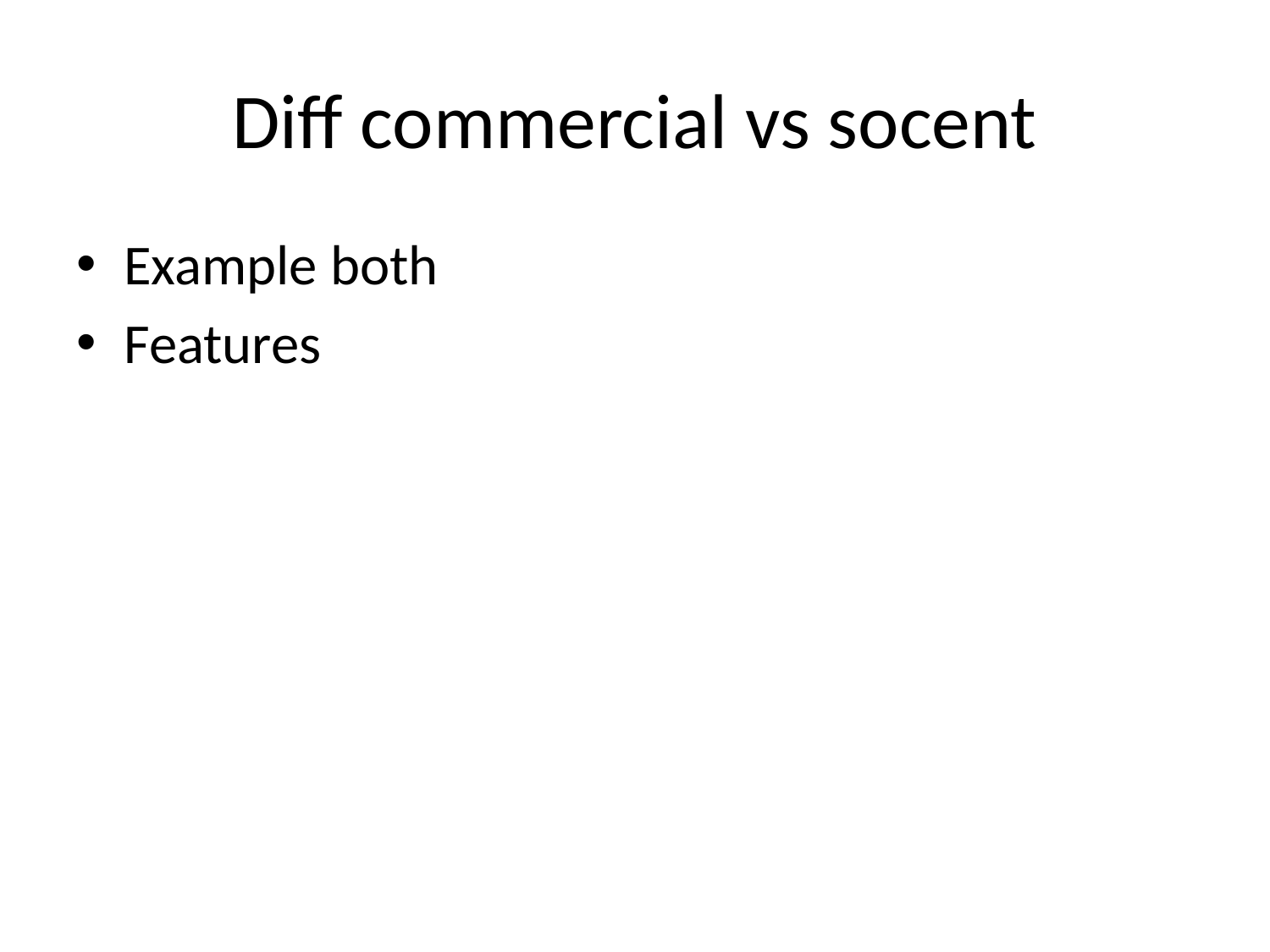

# Diff commercial vs socent
Example both
Features